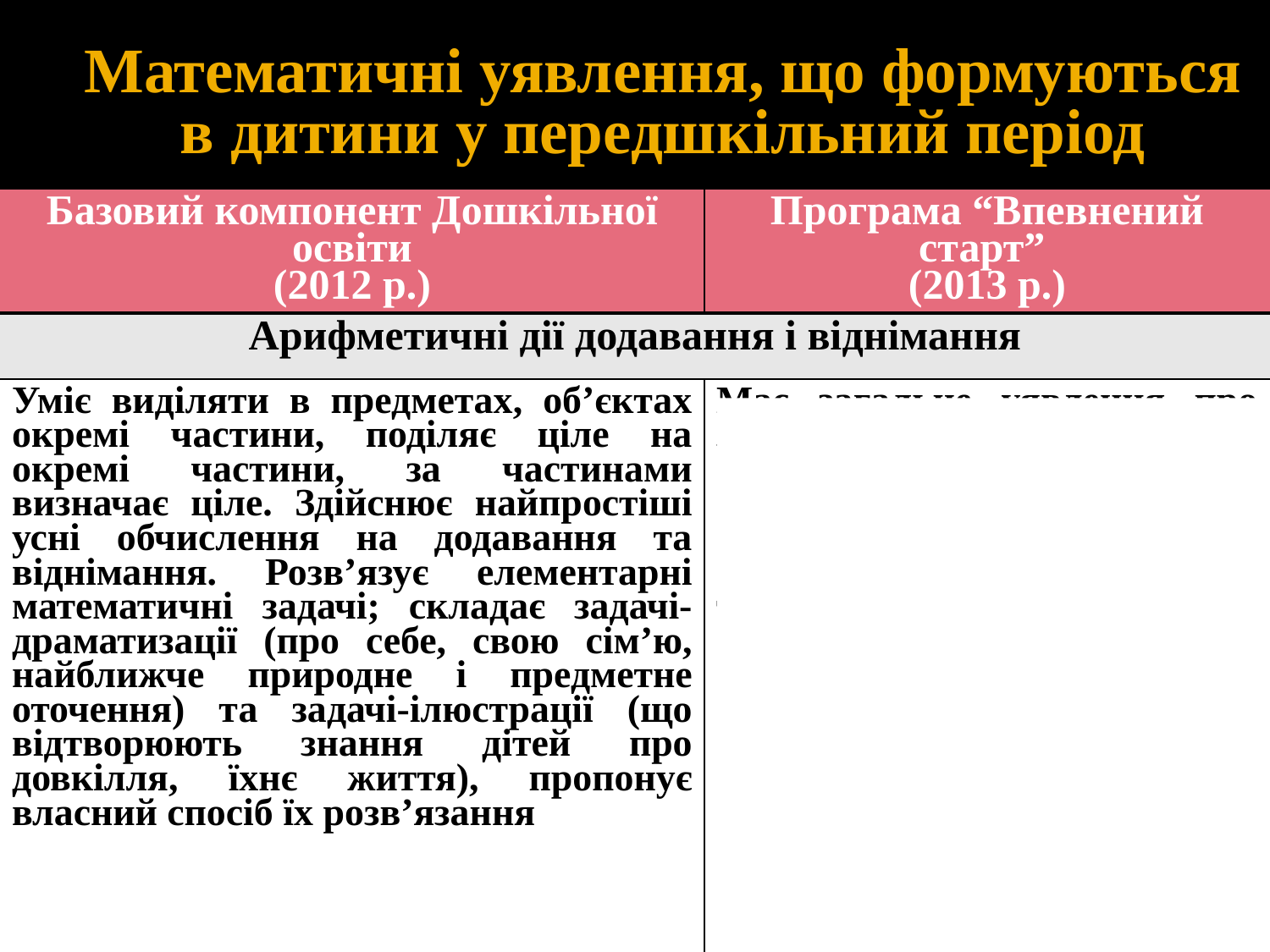

# Математичні уявлення, що формуються в дитини у передшкільний період
| Базовий компонент Дошкільної освіти (2012 р.) | Програма “Впевнений старт” (2013 р.) |
| --- | --- |
| Арифметичні дії додавання і віднімання |  |
| Уміє виділяти в предметах, об’єктах окремі частини, поділяє ціле на окремі частини, за частинами визначає ціле. Здійснює найпростіші усні обчислення на додавання та віднімання. Розв’язує елементарні математичні задачі; складає задачі-драматизації (про себе, свою сім’ю, найближче природне і предметне оточення) та задачі-ілюстрації (що відтворюють знання дітей про довкілля, їхнє життя), пропонує власний спосіб їх розв’язання | Має загальне уявлення про знаки “плюс” (+), “мінус” (–), “дорівнює” (=); виконує найпростіші усні обчислення, вміє розв’язувати нескладні арифметичні і логічні задачі та приклади (у межах 10). |